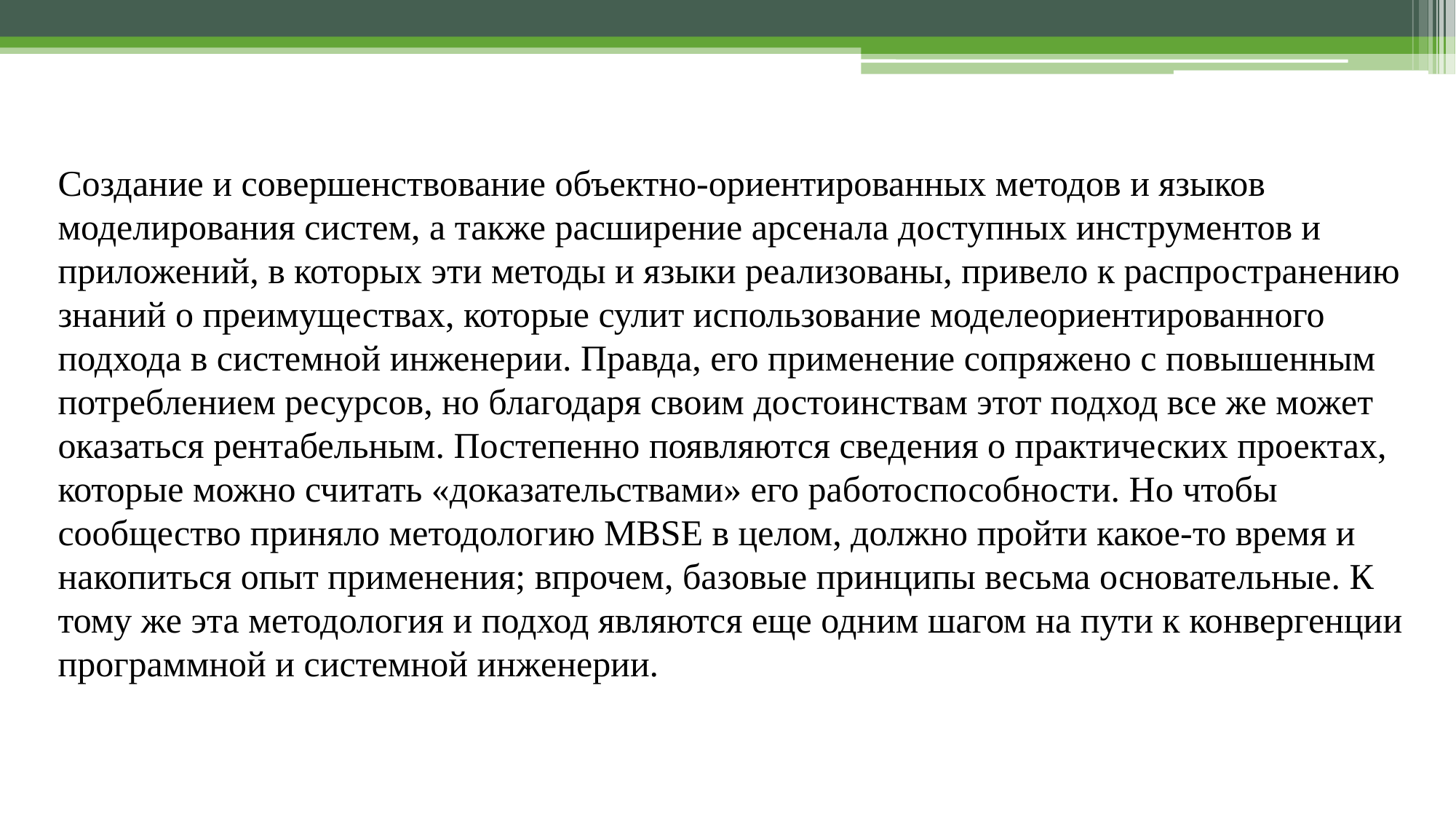

Создание и совершенствование объектно-ориентированных методов и языков моделирования систем, а также расширение арсенала доступных инструментов и приложений, в которых эти методы и языки реализованы, привело к распространению знаний о преимуществах, которые сулит использование моделеориентированного подхода в системной инженерии. Правда, его применение сопряжено с повышенным потреблением ресурсов, но благодаря своим достоинствам этот подход все же может оказаться рентабельным. Постепенно появляются сведения о практических проектах, которые можно считать «доказательствами» его работоспособности. Но чтобы сообщество приняло методологию MBSE в целом, должно пройти какое-то время и накопиться опыт применения; впрочем, базовые принципы весьма основательные. К тому же эта методология и подход являются еще одним шагом на пути к конвергенции программной и системной инженерии.